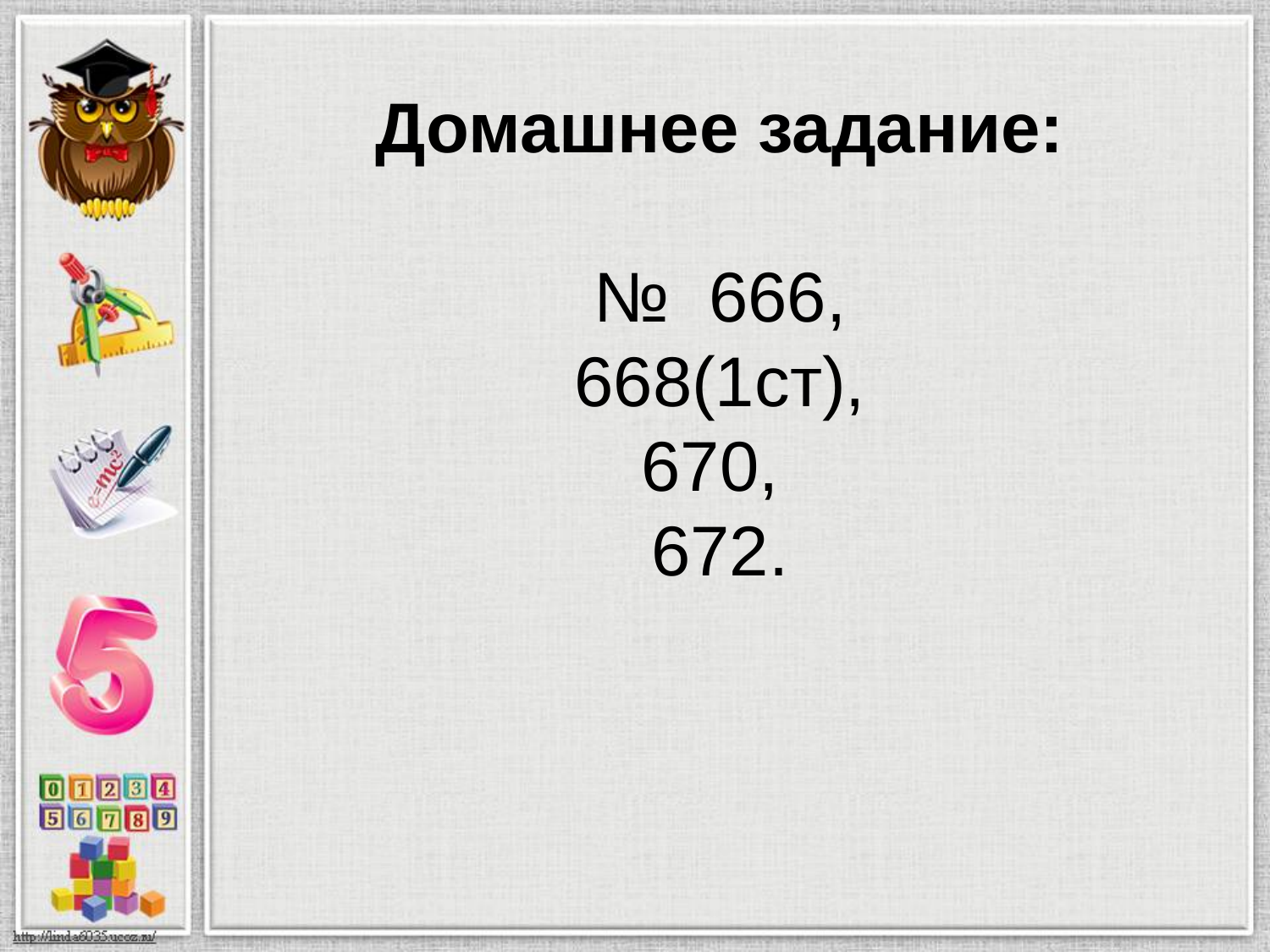

Домашнее задание:

№  666,
 668(1ст),
670,
672.